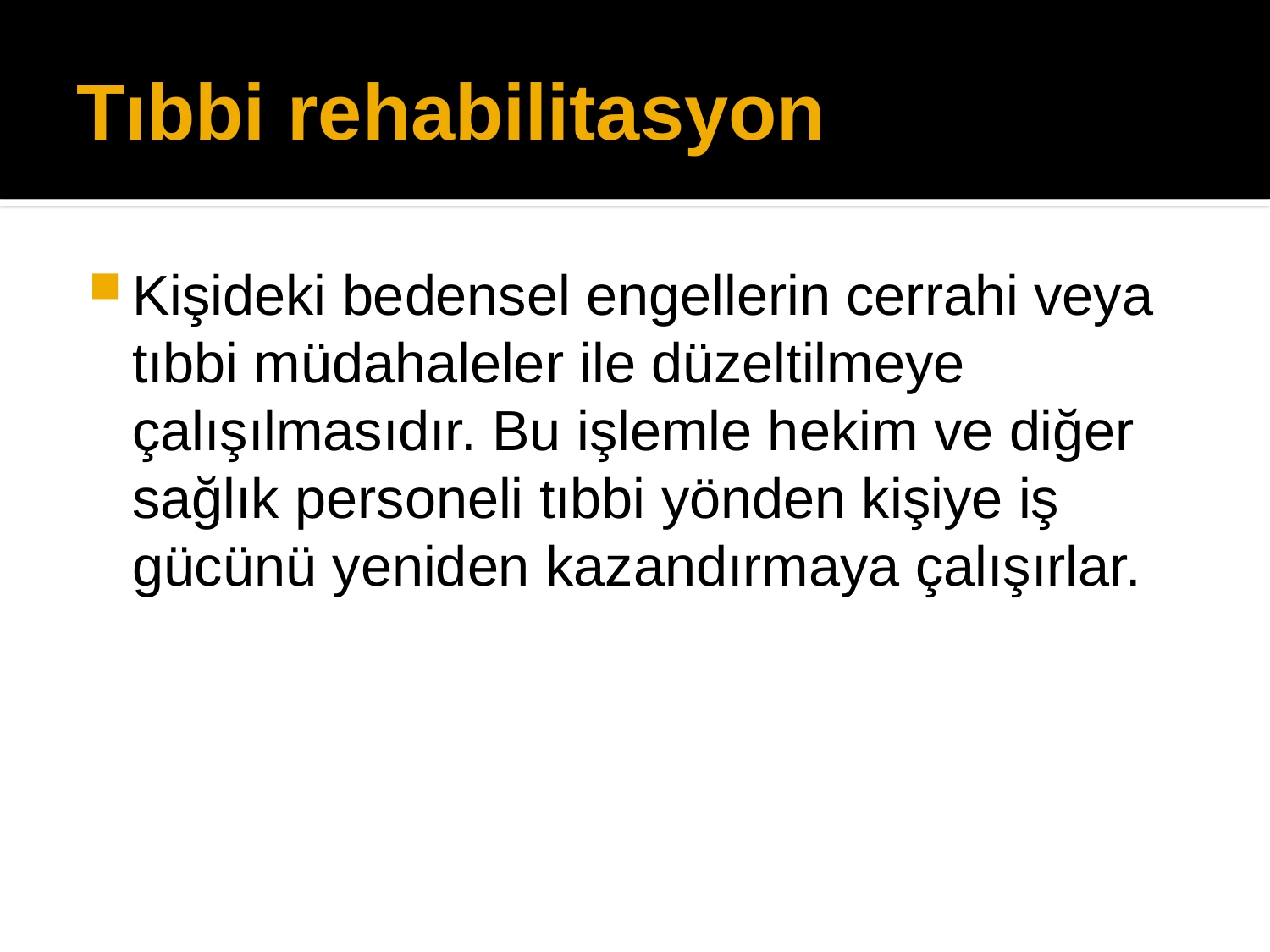

# Tıbbi rehabilitasyon
Kişideki bedensel engellerin cerrahi veya tıbbi müdahaleler ile düzeltilmeye çalışılmasıdır. Bu işlemle hekim ve diğer sağlık personeli tıbbi yönden kişiye iş gücünü yeniden kazandırmaya çalışırlar.